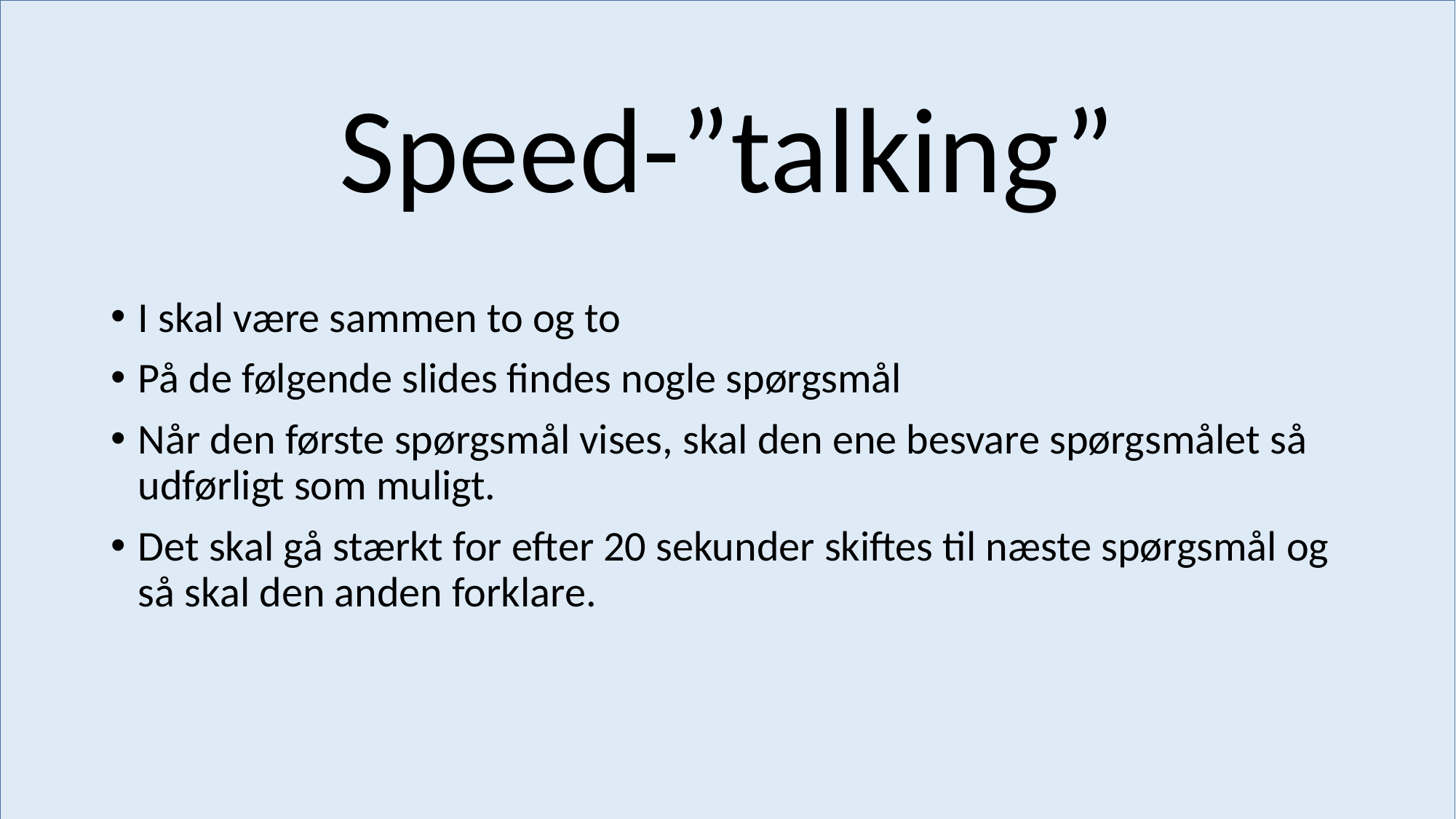

# Speed-”talking”
I skal være sammen to og to
På de følgende slides findes nogle spørgsmål
Når den første spørgsmål vises, skal den ene besvare spørgsmålet så udførligt som muligt.
Det skal gå stærkt for efter 20 sekunder skiftes til næste spørgsmål og så skal den anden forklare.